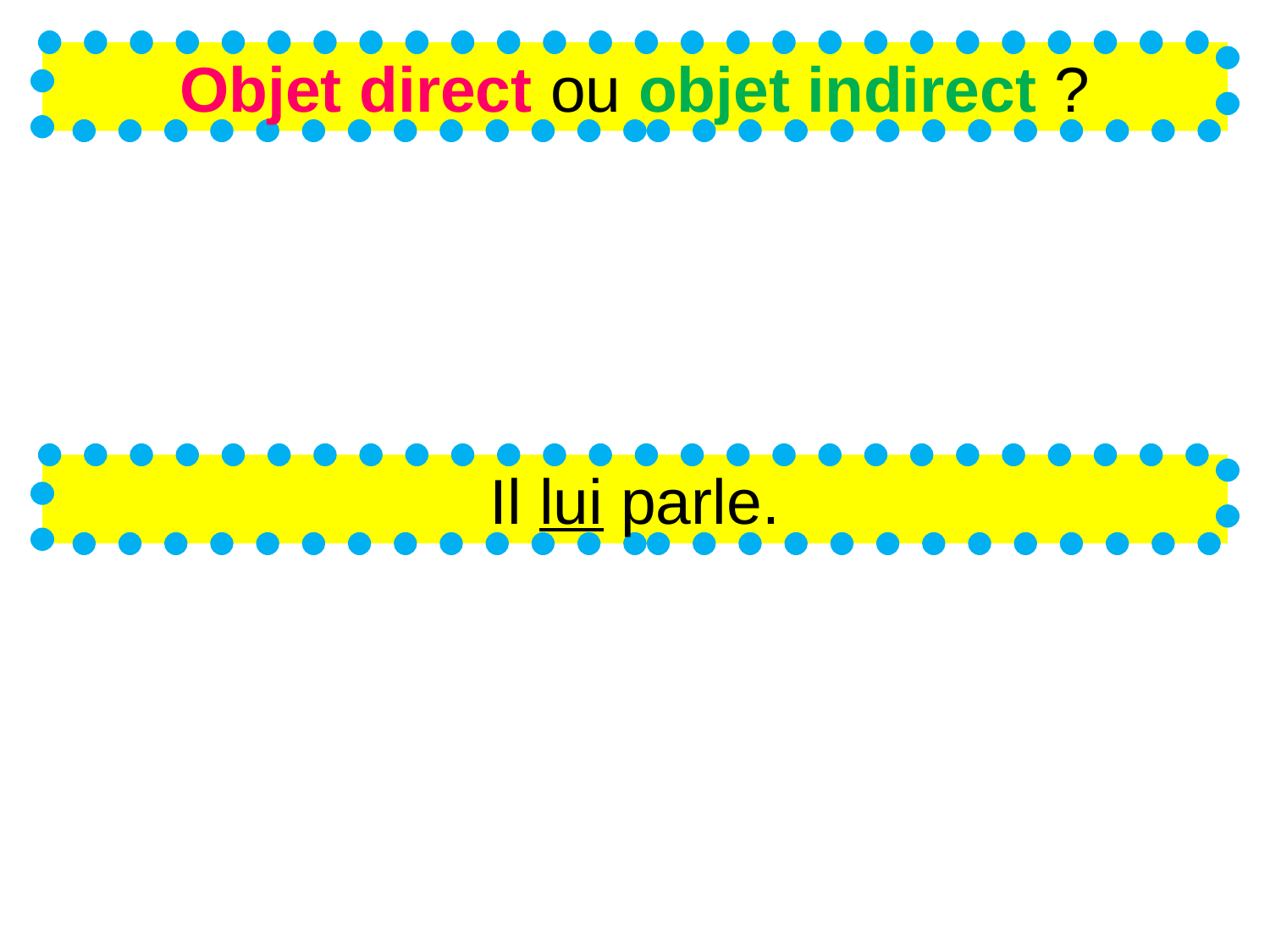

Objet direct ou objet indirect ?
Il lui parle.